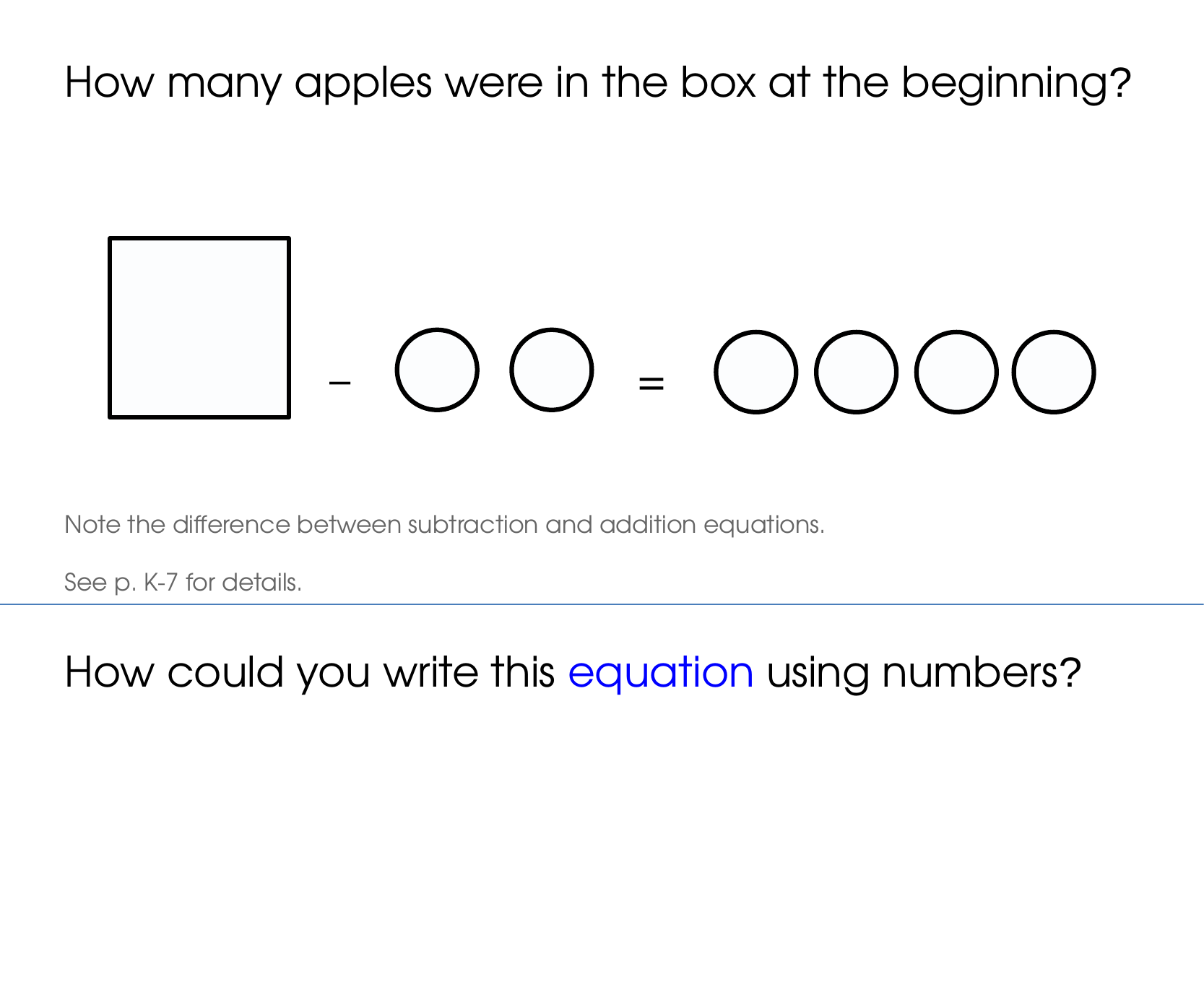

How many apples were in the box at the beginning?

–
=
Note the difference between subtraction and addition equations.
See p. K-7 for details.
How could you write this equation using numbers?